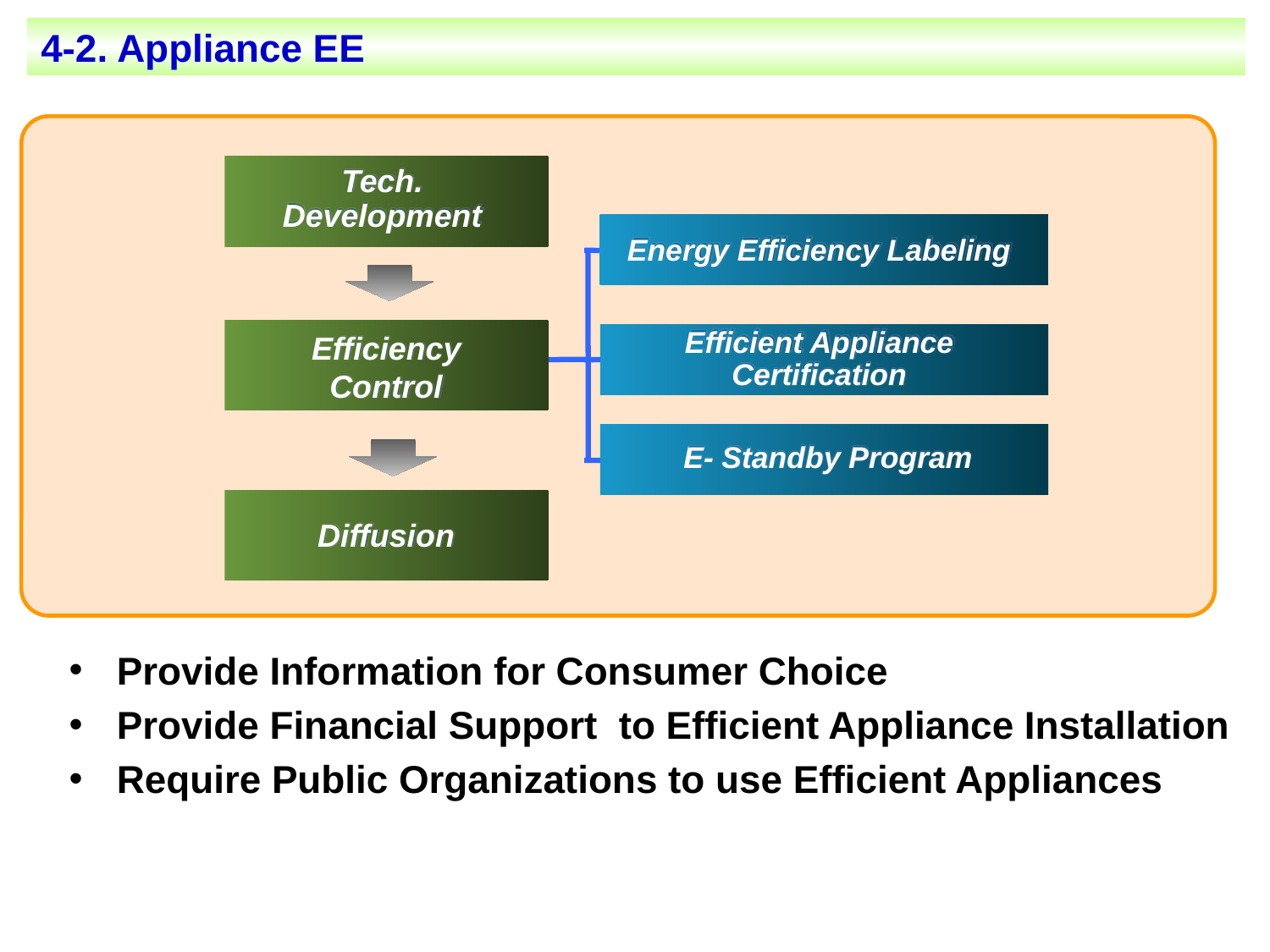

4-2. Appliance EE

Provide Information for Consumer Choice
Provide Financial Support  to Efficient Appliance Installation
Require Public Organizations to use Efficient Appliances

Tech. Development

Energy Efficiency Labeling

Efficient Appliance Certification
Efficiency Control

E- Standby Program

Diffusion
16